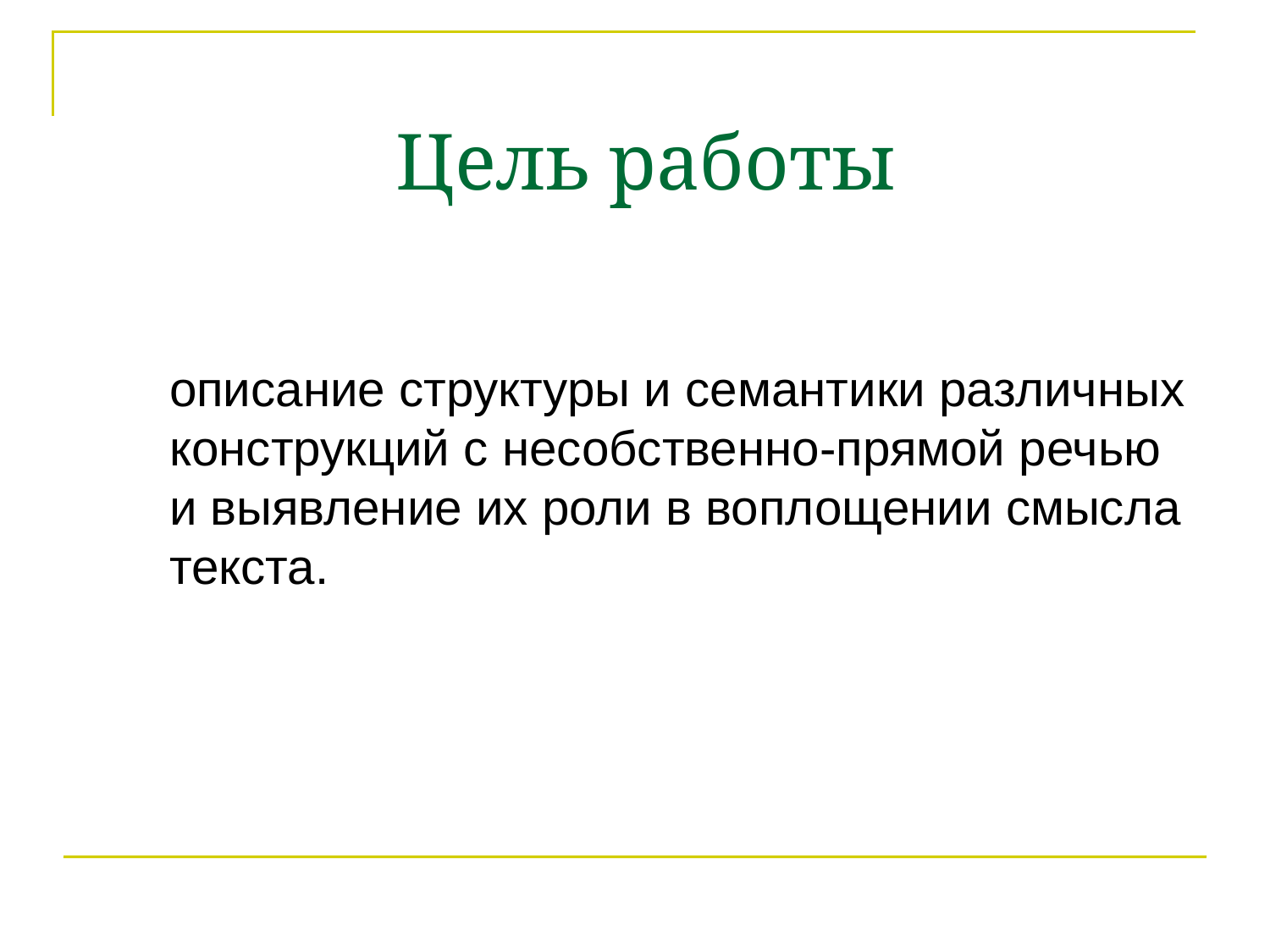

# Цель работы

 	описание структуры и семантики различных конструкций с несобственно-прямой речью и выявление их роли в воплощении смысла текста.